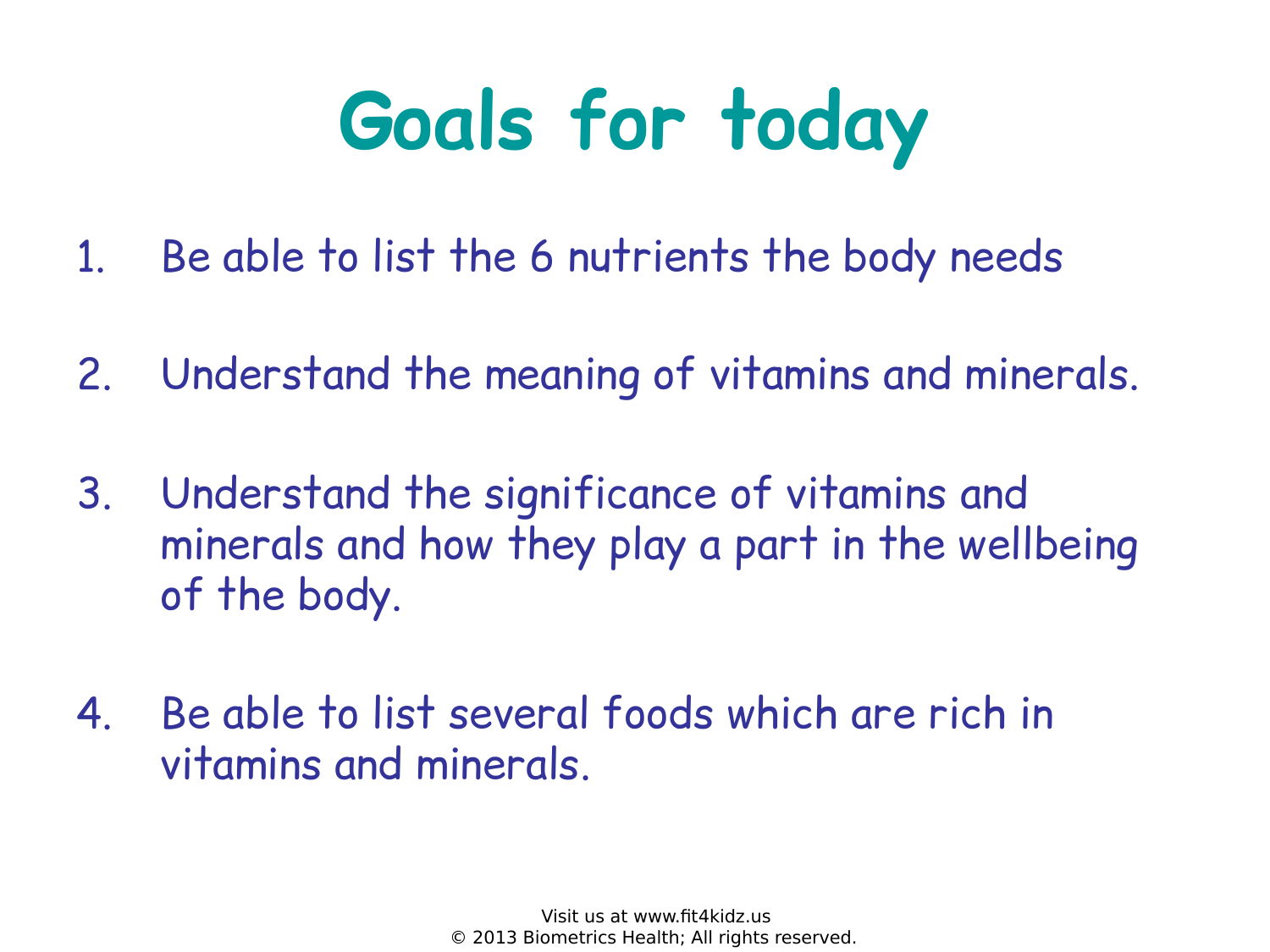

# Goals for today
Be able to list the 6 nutrients the body needs

Understand the meaning of vitamins and minerals.

Understand the significance of vitamins and minerals and how they play a part in the wellbeing of the body.

Be able to list several foods which are rich in vitamins and minerals.
Visit us at www.fit4kidz.us
© 2013 Biometrics Health; All rights reserved.